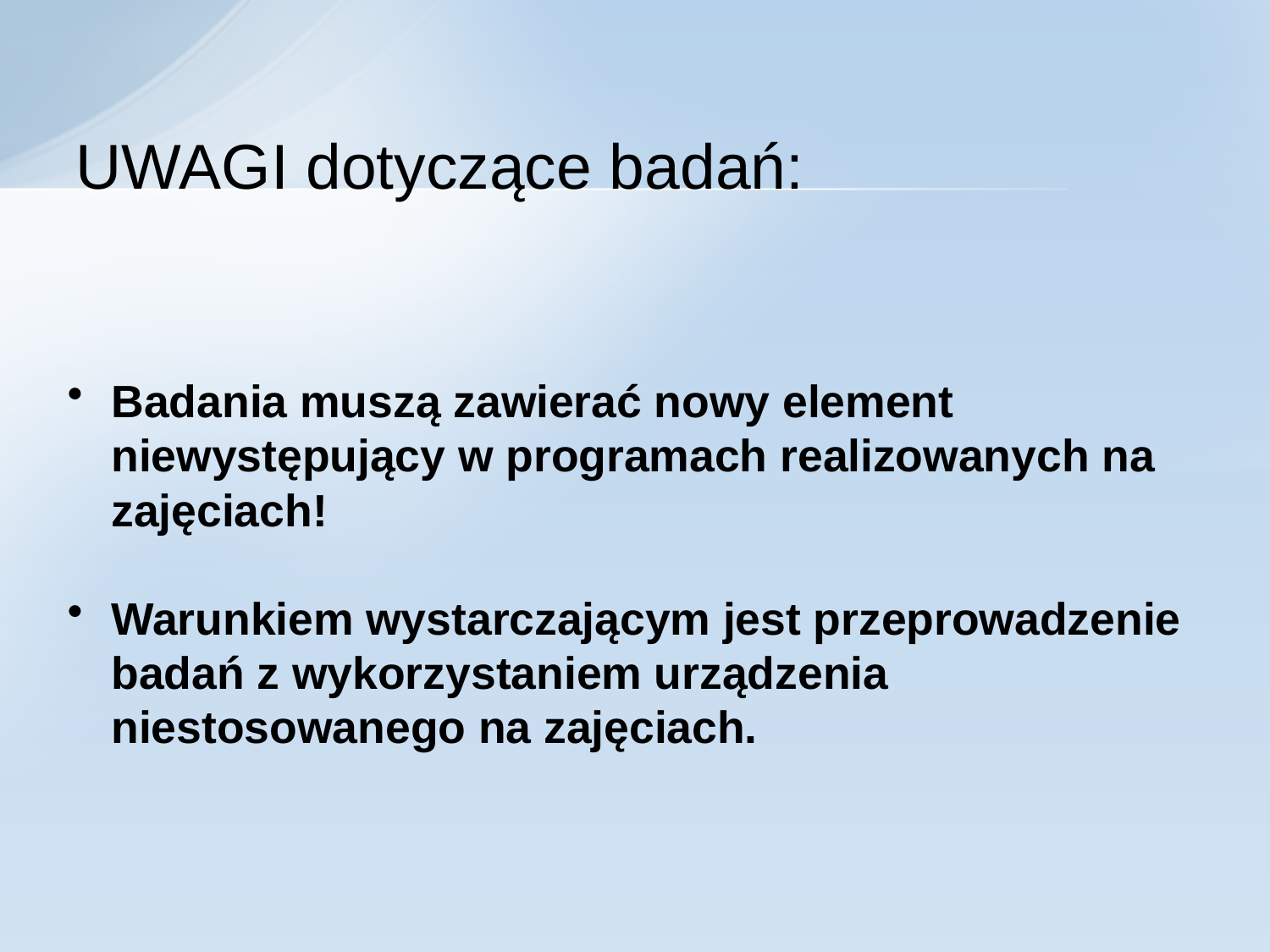

# UWAGI dotyczące badań:
Badania muszą zawierać nowy element niewystępujący w programach realizowanych na zajęciach!

Warunkiem wystarczającym jest przeprowadzenie badań z wykorzystaniem urządzenia niestosowanego na zajęciach.